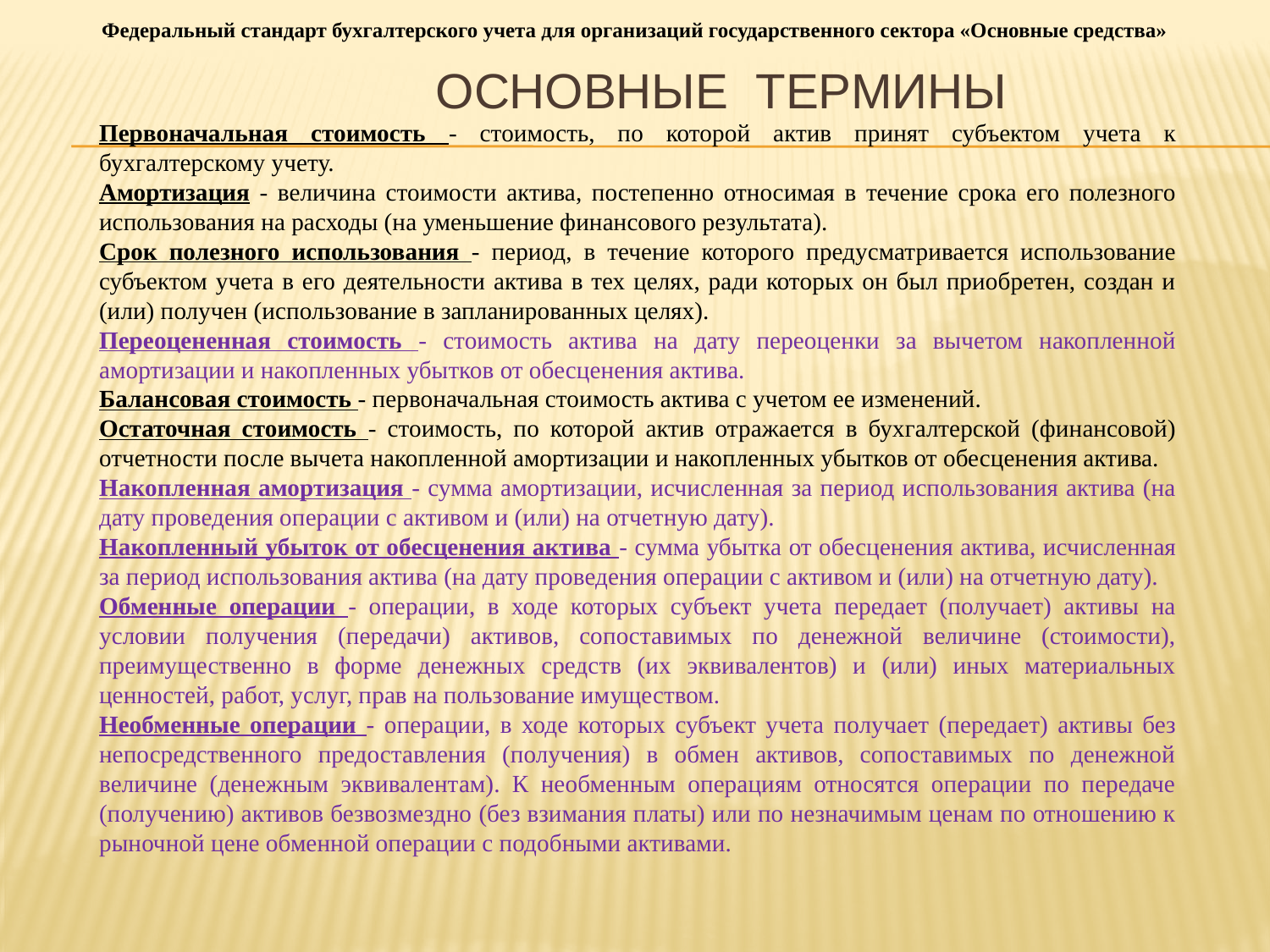

Федеральный стандарт бухгалтерского учета для организаций государственного сектора «Основные средства»
# ОСНОВНЫЕ  ТЕРМИНЫ
Первоначальная стоимость - стоимость, по которой актив принят субъектом учета к бухгалтерскому учету.
Амортизация - величина стоимости актива, постепенно относимая в течение срока его полезного использования на расходы (на уменьшение финансового результата).
Срок полезного использования - период, в течение которого предусматривается использование субъектом учета в его деятельности актива в тех целях, ради которых он был приобретен, создан и (или) получен (использование в запланированных целях).
Переоцененная стоимость - стоимость актива на дату переоценки за вычетом накопленной амортизации и накопленных убытков от обесценения актива.
Балансовая стоимость - первоначальная стоимость актива с учетом ее изменений.
Остаточная стоимость - стоимость, по которой актив отражается в бухгалтерской (финансовой) отчетности после вычета накопленной амортизации и накопленных убытков от обесценения актива.
Накопленная амортизация - сумма амортизации, исчисленная за период использования актива (на дату проведения операции с активом и (или) на отчетную дату).
Накопленный убыток от обесценения актива - сумма убытка от обесценения актива, исчисленная за период использования актива (на дату проведения операции с активом и (или) на отчетную дату).
Обменные операции - операции, в ходе которых субъект учета передает (получает) активы на условии получения (передачи) активов, сопоставимых по денежной величине (стоимости), преимущественно в форме денежных средств (их эквивалентов) и (или) иных материальных ценностей, работ, услуг, прав на пользование имуществом.
Необменные операции - операции, в ходе которых субъект учета получает (передает) активы без непосредственного предоставления (получения) в обмен активов, сопоставимых по денежной величине (денежным эквивалентам). К необменным операциям относятся операции по передаче (получению) активов безвозмездно (без взимания платы) или по незначимым ценам по отношению к рыночной цене обменной операции с подобными активами.